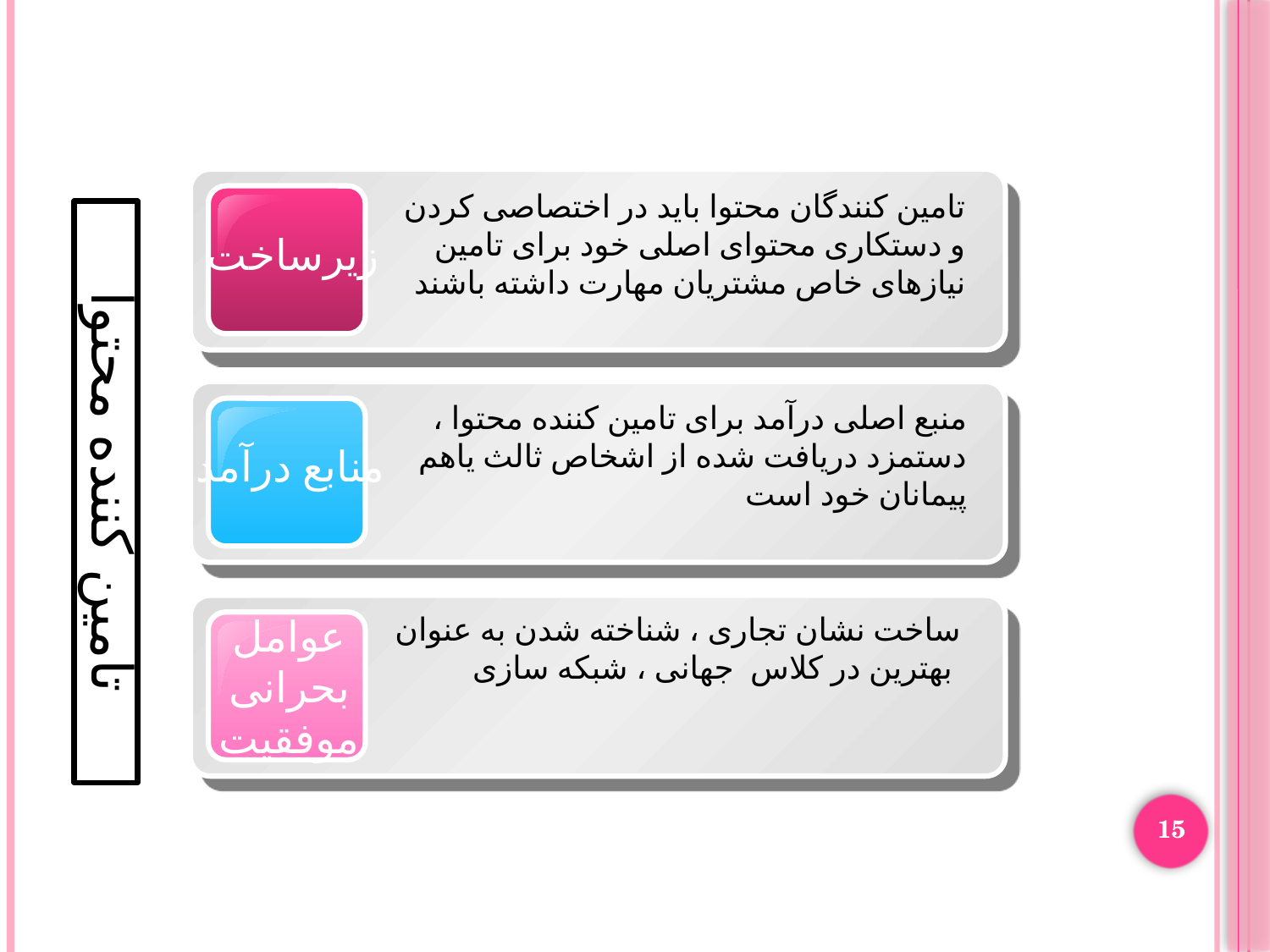

تامین کنندگان محتوا باید در اختصاصی کردن و دستکاری محتوای اصلی خود برای تامین نیازهای خاص مشتریان مهارت داشته باشند

زیرساخت

منبع اصلی درآمد برای تامین کننده محتوا ، دستمزد دریافت شده از اشخاص ثالث یاهم پیمانان خود است

منابع درآمد
تامین کننده محتوا

عوامل بحرانی موفقیت

ساخت نشان تجاری ، شناخته شدن به عنوان بهترین در کلاس  جهانی ، شبکه سازی
15